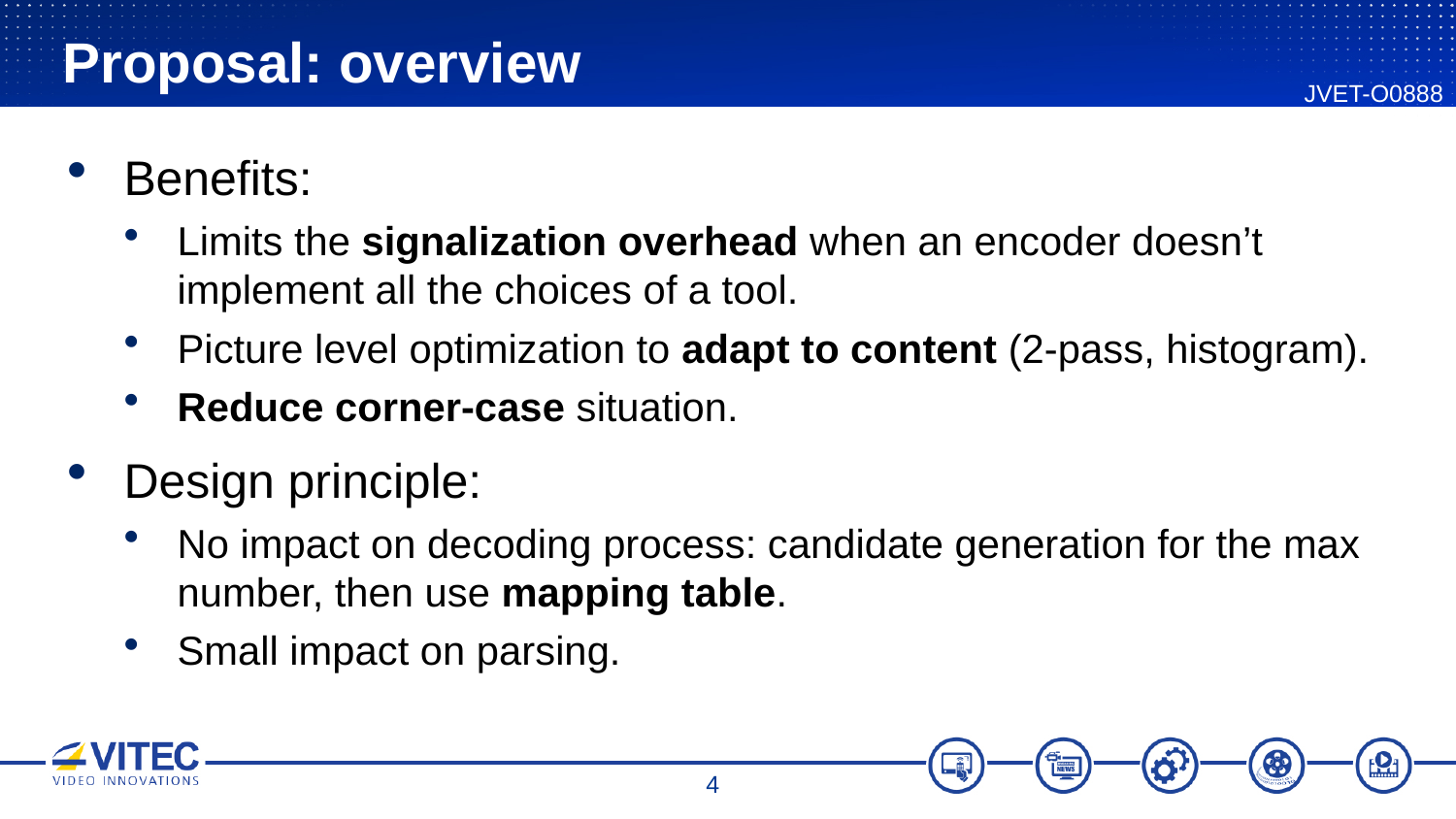

# Proposal: overview
JVET-O0888
Benefits:
Limits the signalization overhead when an encoder doesn’t implement all the choices of a tool.
Picture level optimization to adapt to content (2-pass, histogram).
Reduce corner-case situation.
Design principle:
No impact on decoding process: candidate generation for the max number, then use mapping table.
Small impact on parsing.

4